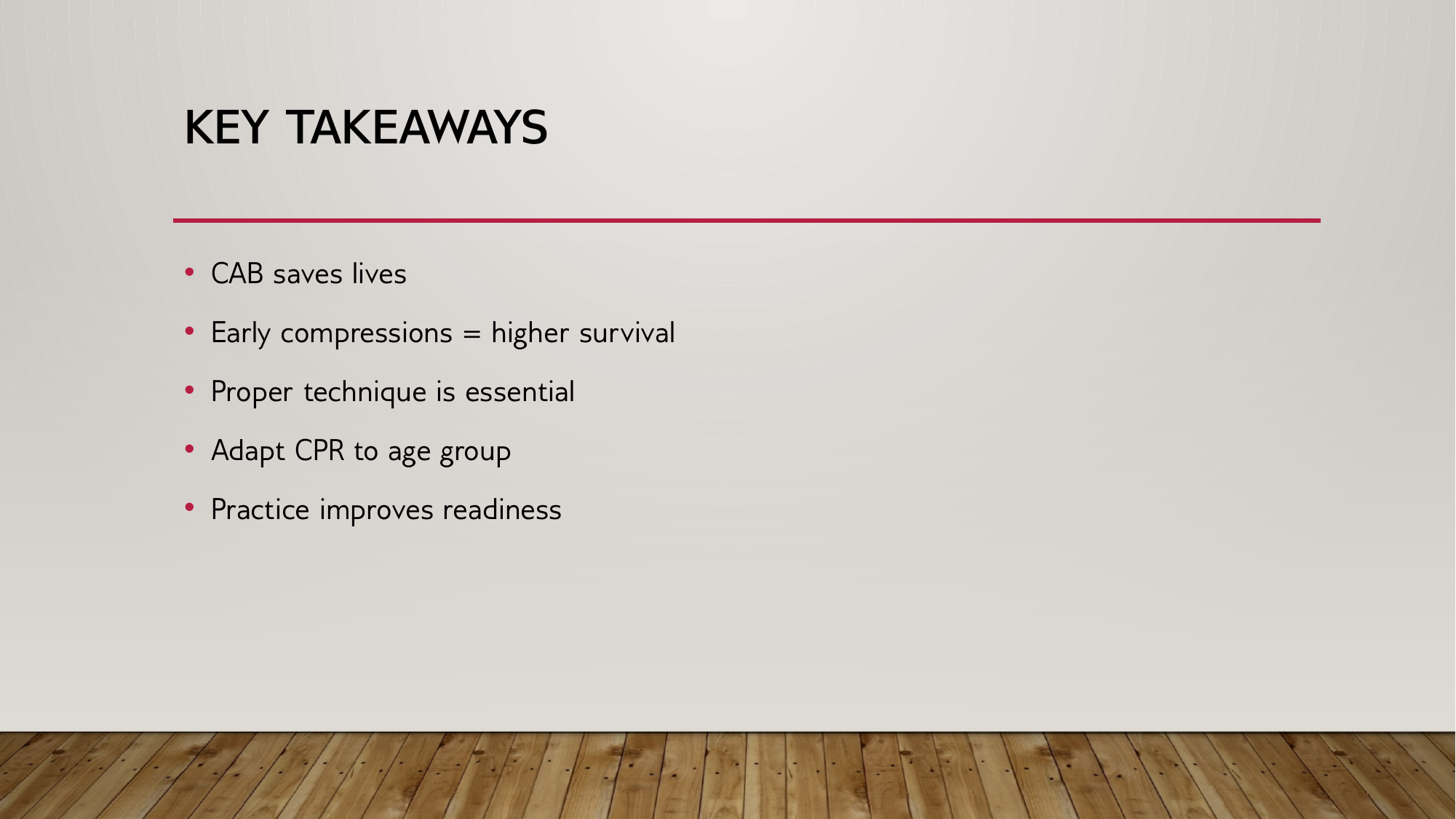

# Key Takeaways
CAB saves lives
Early compressions = higher survival
Proper technique is essential
Adapt CPR to age group
Practice improves readiness